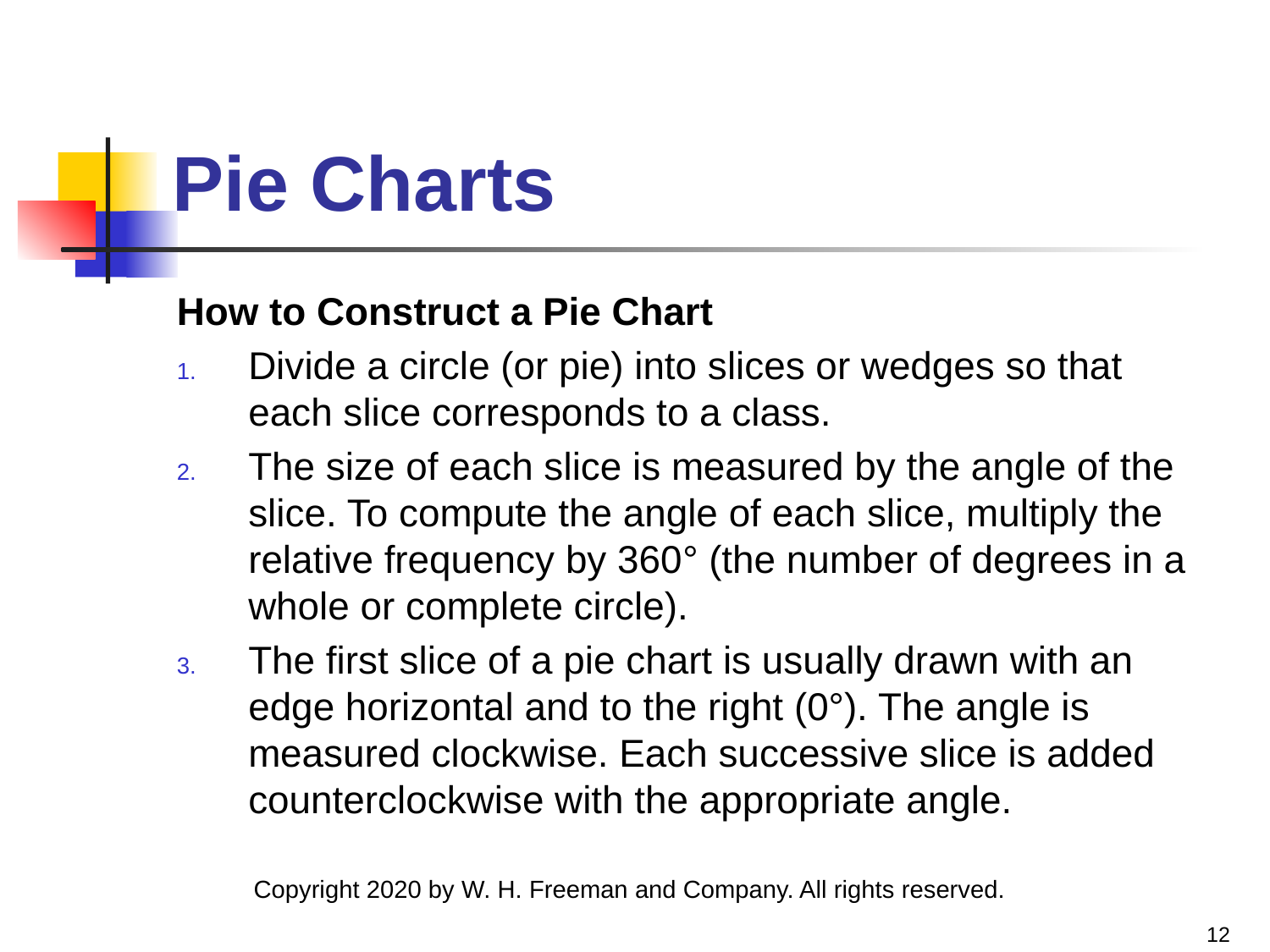

# Pie Charts
How to Construct a Pie Chart
Divide a circle (or pie) into slices or wedges so that each slice corresponds to a class.
The size of each slice is measured by the angle of the slice. To compute the angle of each slice, multiply the relative frequency by 360° (the number of degrees in a whole or complete circle).
The first slice of a pie chart is usually drawn with an edge horizontal and to the right (0°). The angle is measured clockwise. Each successive slice is added counterclockwise with the appropriate angle.